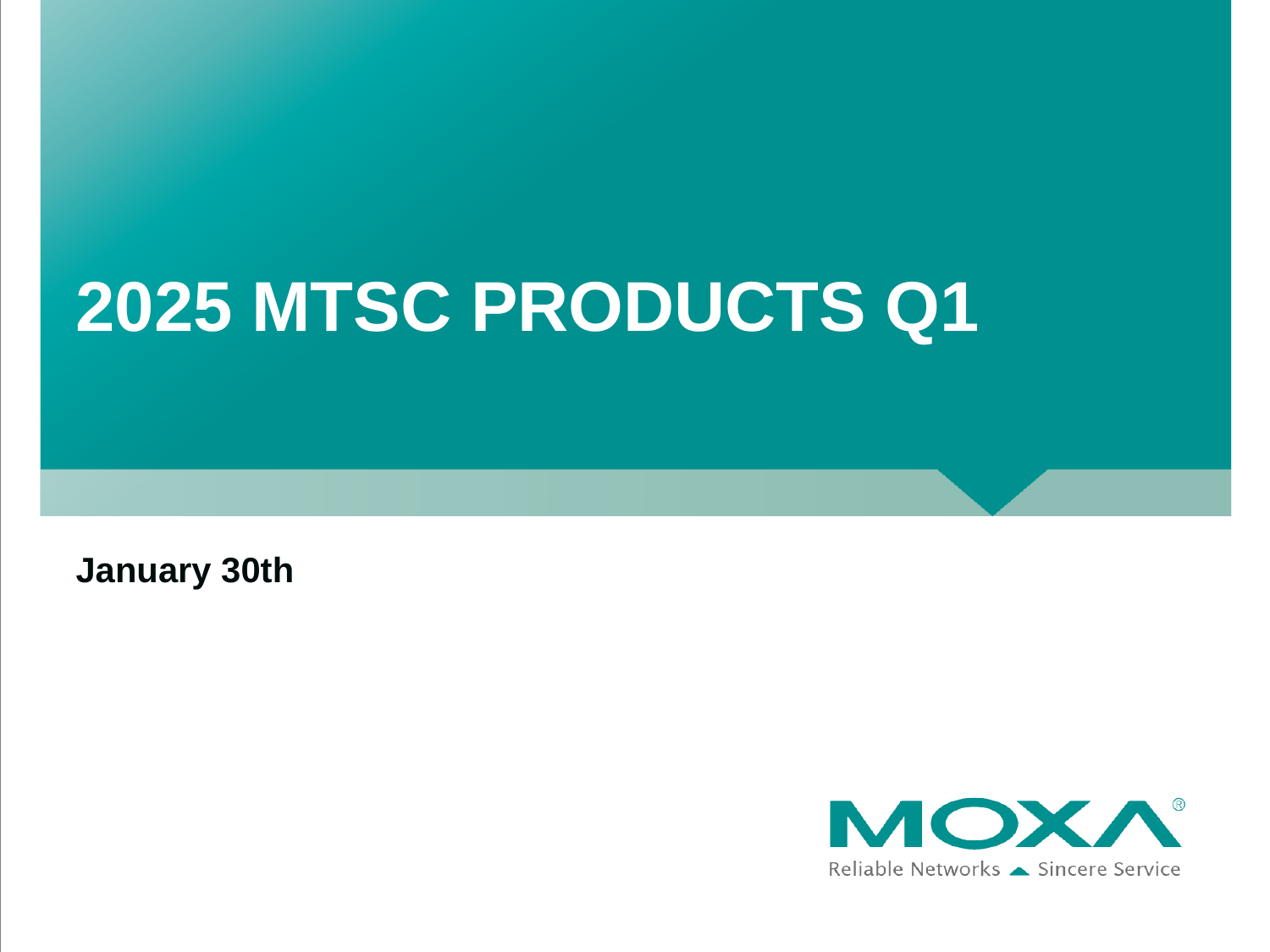

# 2025 MTSC PRODUCTS Q1
January 30th